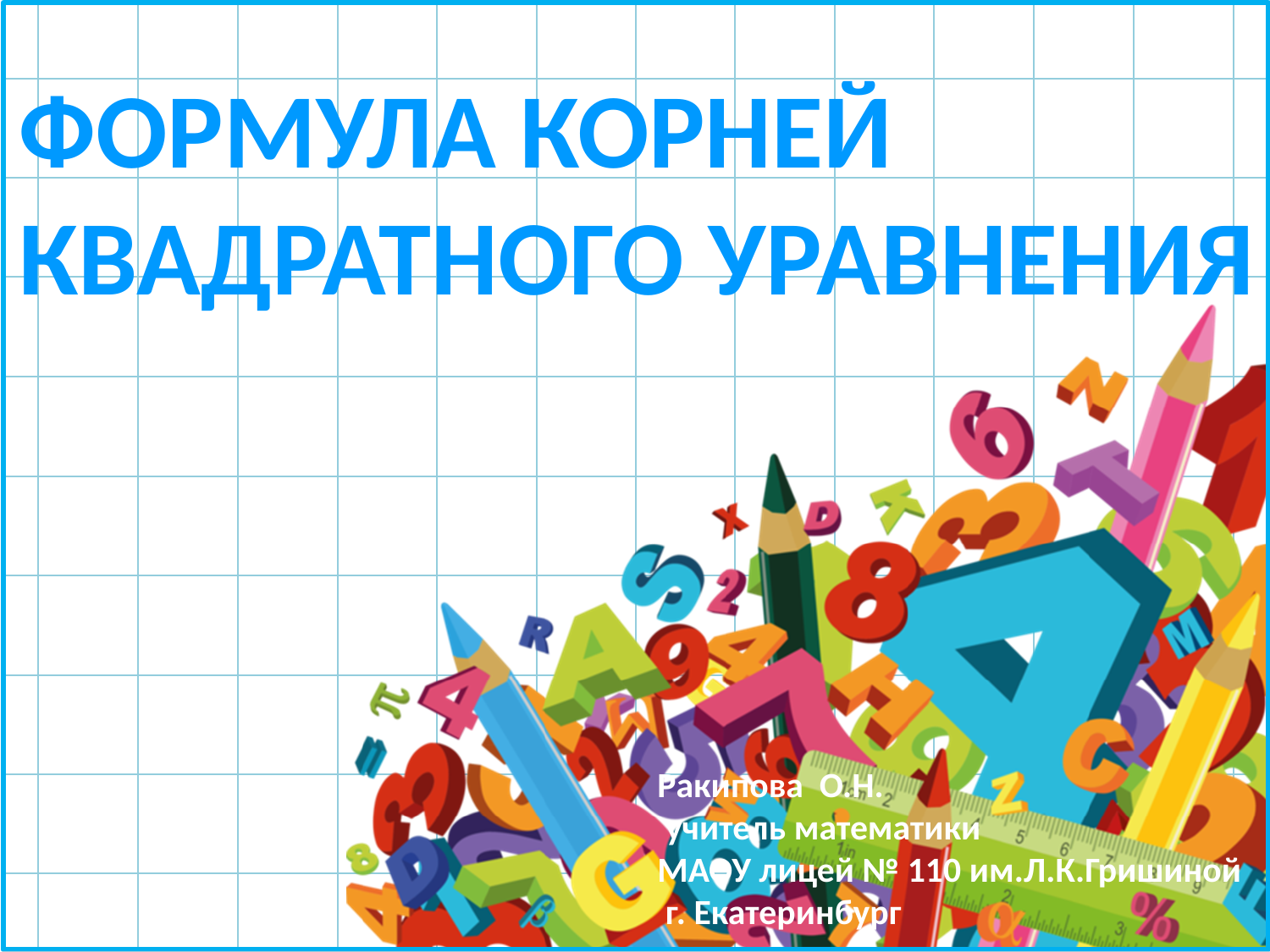

ФОРМУЛА КОРНЕЙ
КВАДРАТНОГО УРАВНЕНИЯ
Ракипова  О.Н.
 учитель математики
МАОУ лицей № 110 им.Л.К.Гришиной
 г. Екатеринбург